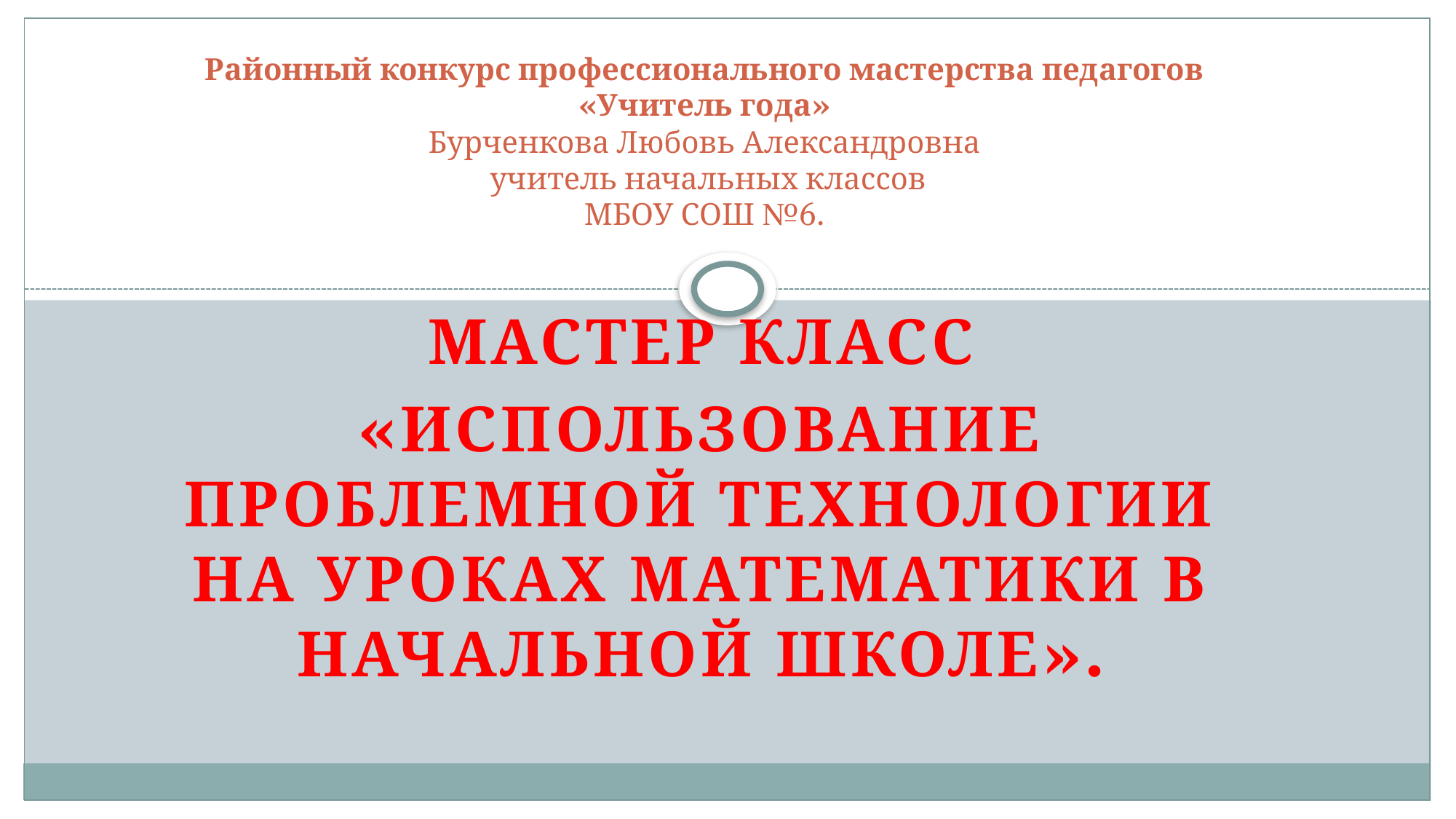

# Районный конкурс профессионального мастерства педагогов «Учитель года» Бурченкова Любовь Александровна учитель начальных классов МБОУ СОШ №6.
Мастер класс
«Использование проблемной технологии на уроках математики в начальной школе».